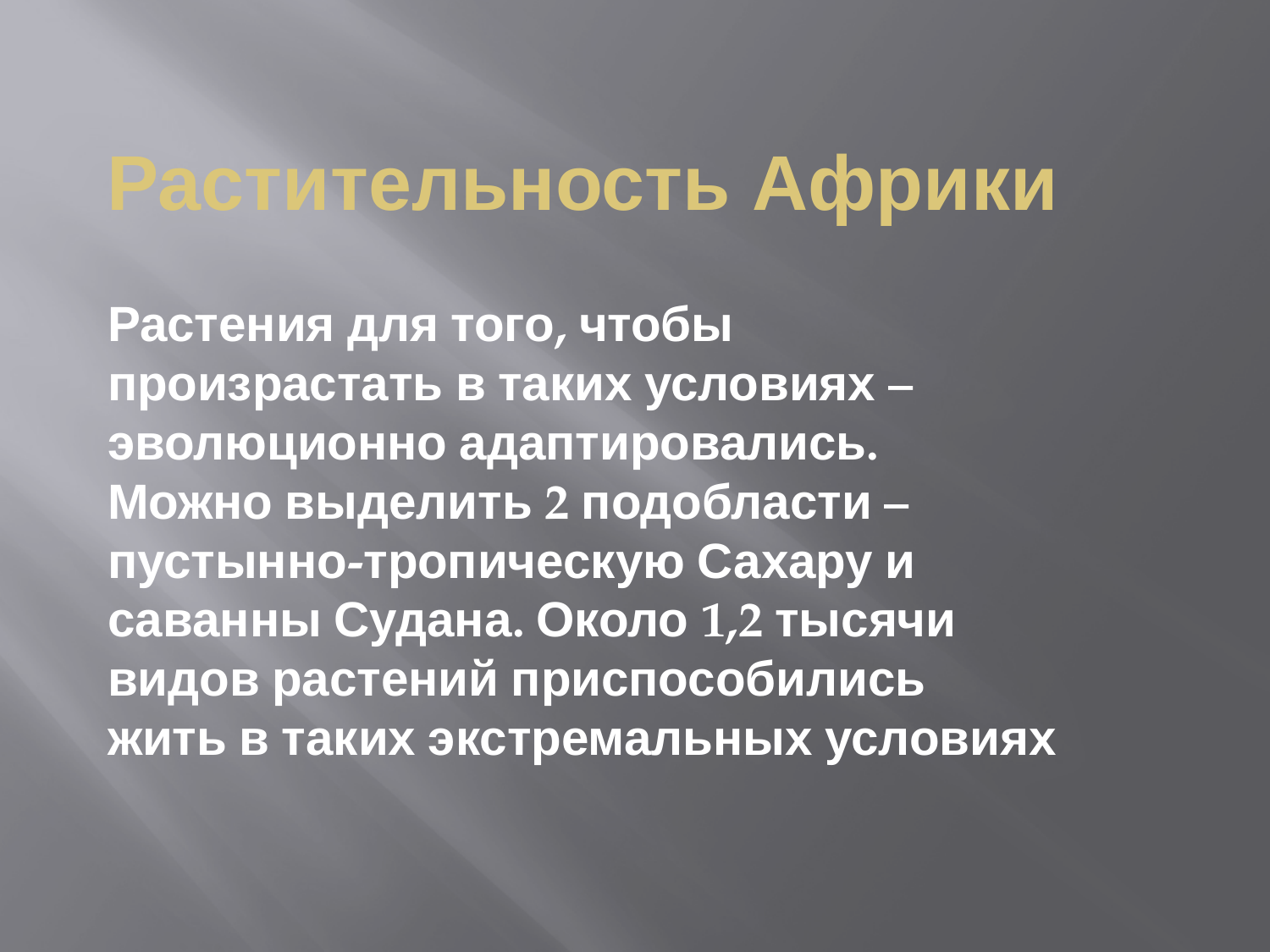

# Растительность Африки
Растения для того, чтобы произрастать в таких условиях – эволюционно адаптировались. Можно выделить 2 подобласти – пустынно-тропическую Сахару и саванны Судана. Около 1,2 тысячи видов растений приспособились жить в таких экстремальных условиях